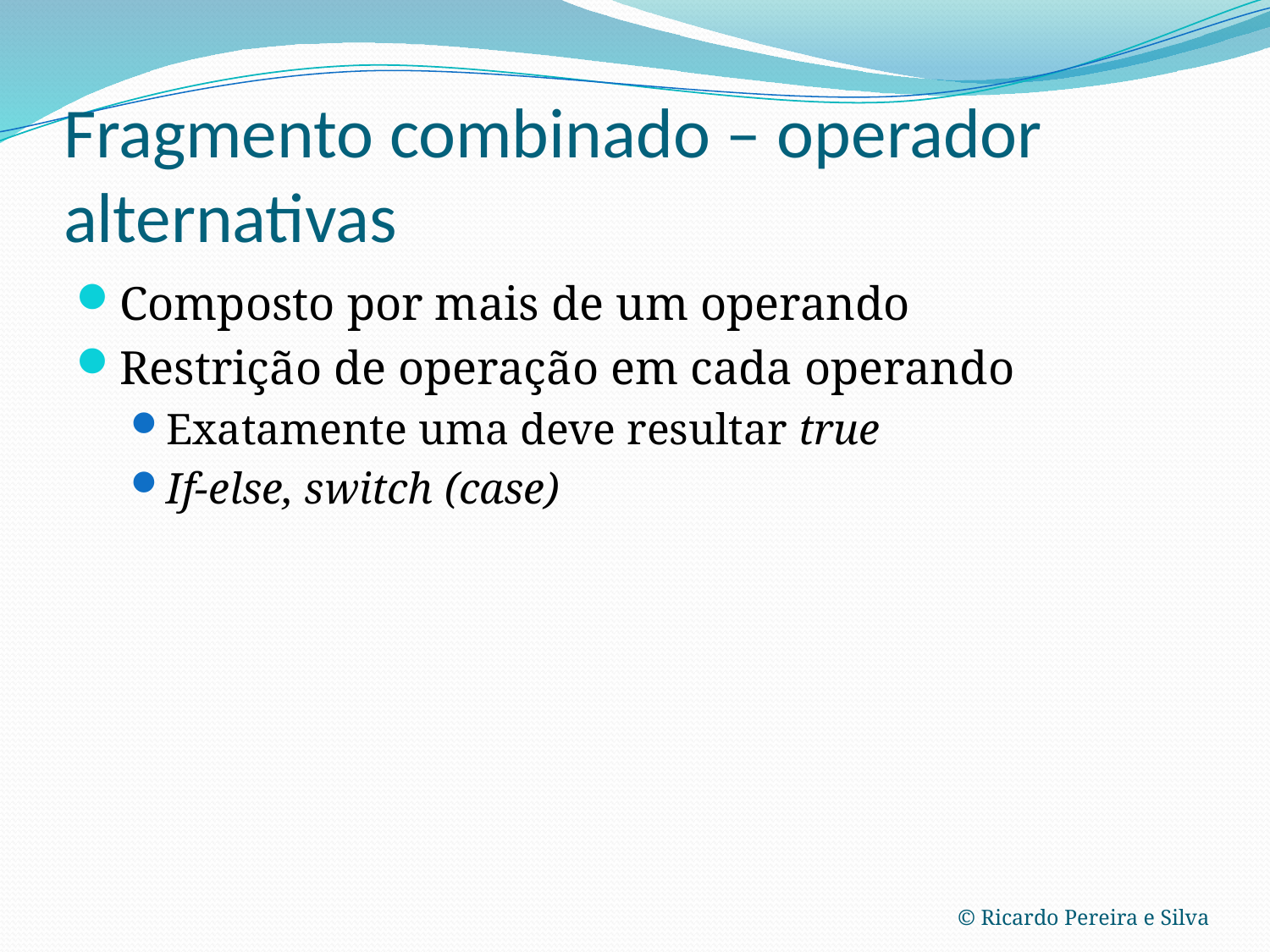

# Fragmento combinado – operador alternativas
Composto por mais de um operando
Restrição de operação em cada operando
Exatamente uma deve resultar true
If-else, switch (case)
© Ricardo Pereira e Silva